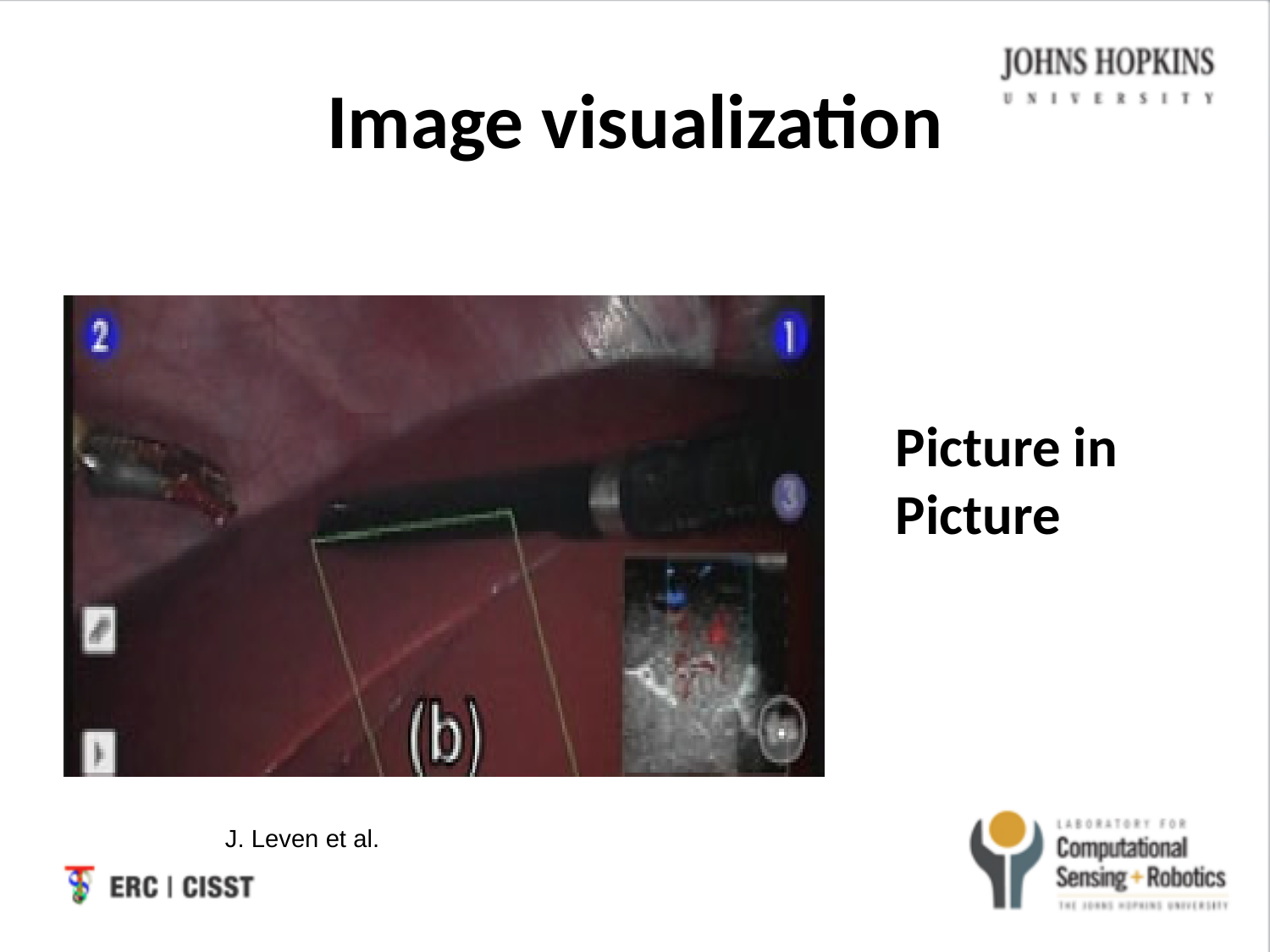

# Image visualization

Picture in
Picture

J. Leven et al.